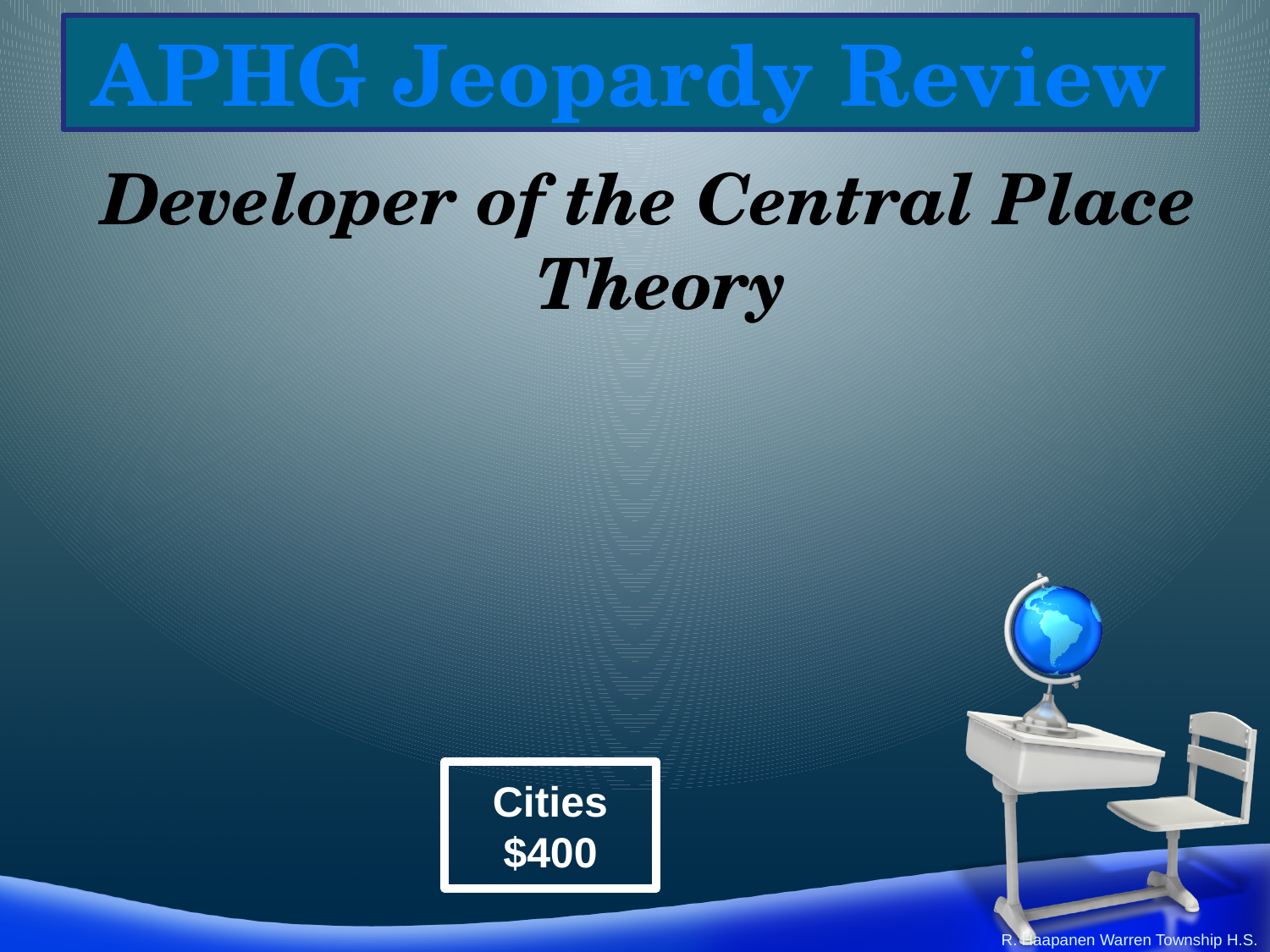

Developer of the Central Place Theory
Cities
$400
R. Haapanen Warren Township H.S.